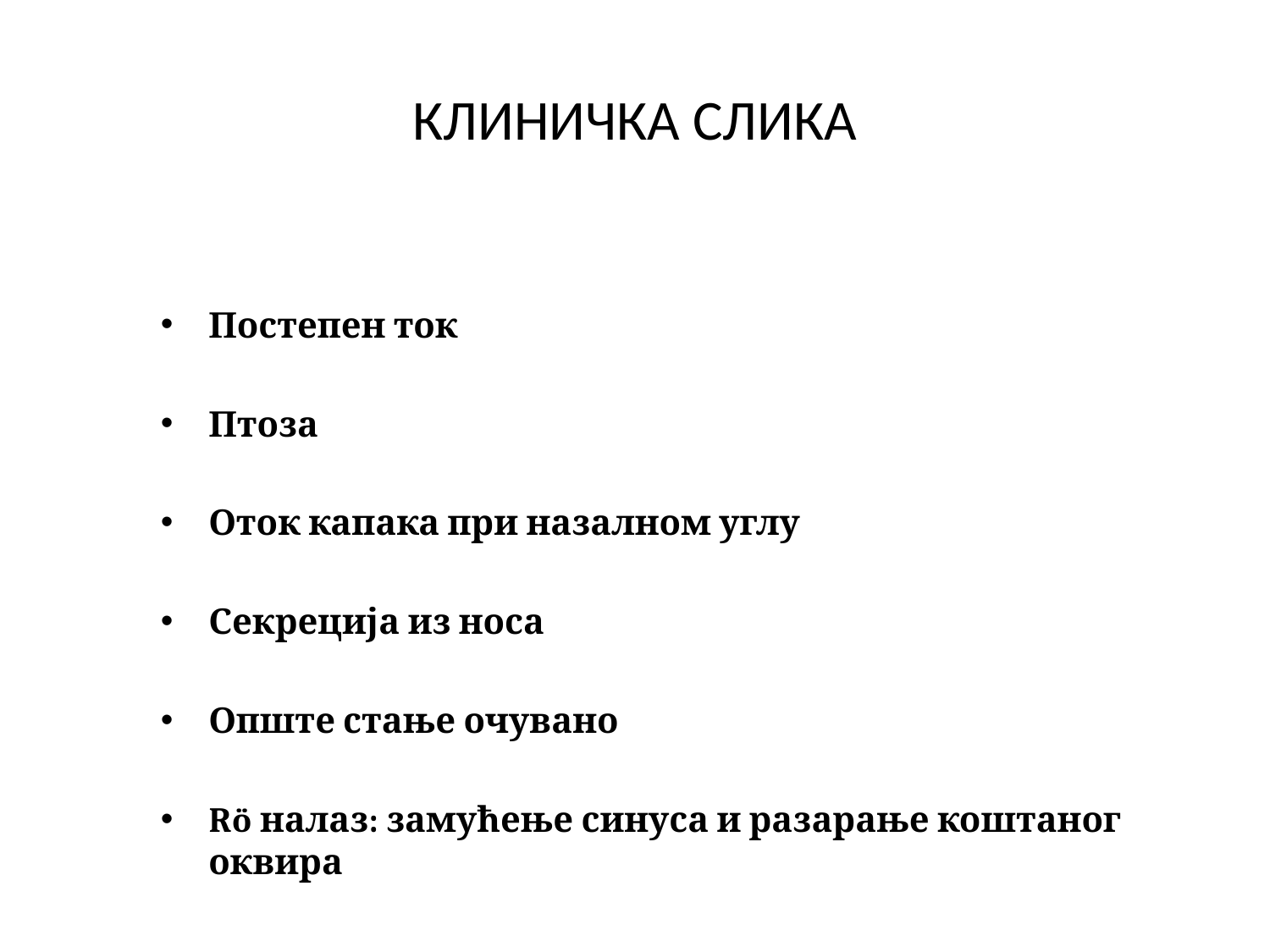

# КЛИНИЧКА СЛИКА
Постепен ток

Птоза

Оток капака при назалном углу

Секреција из носа

Опште стање очувано

Rö налаз: замућење синуса и разарање коштаног оквира